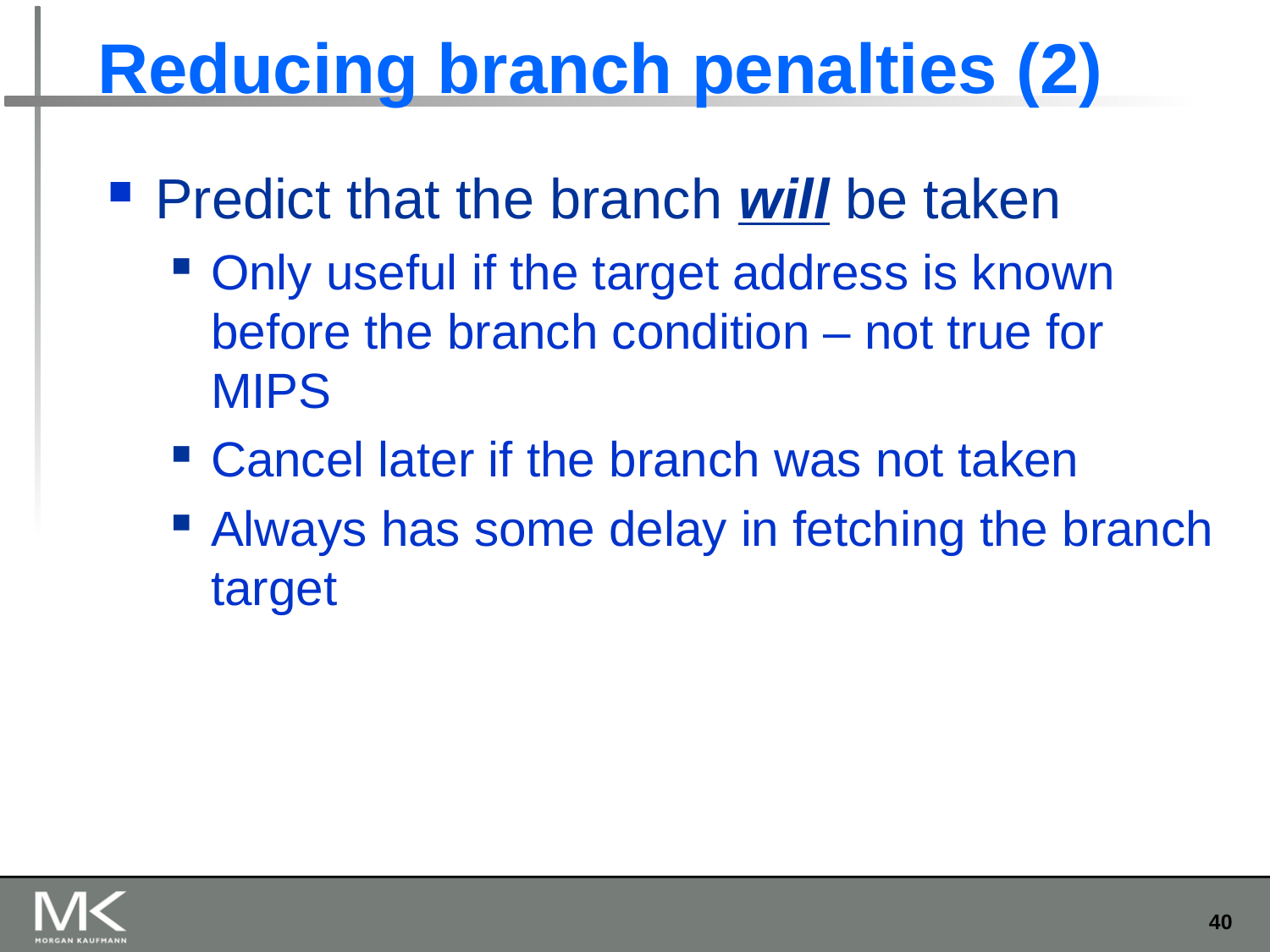

# Reducing branch penalties (2)
Predict that the branch will be taken
Only useful if the target address is known before the branch condition – not true for MIPS
Cancel later if the branch was not taken
Always has some delay in fetching the branch target